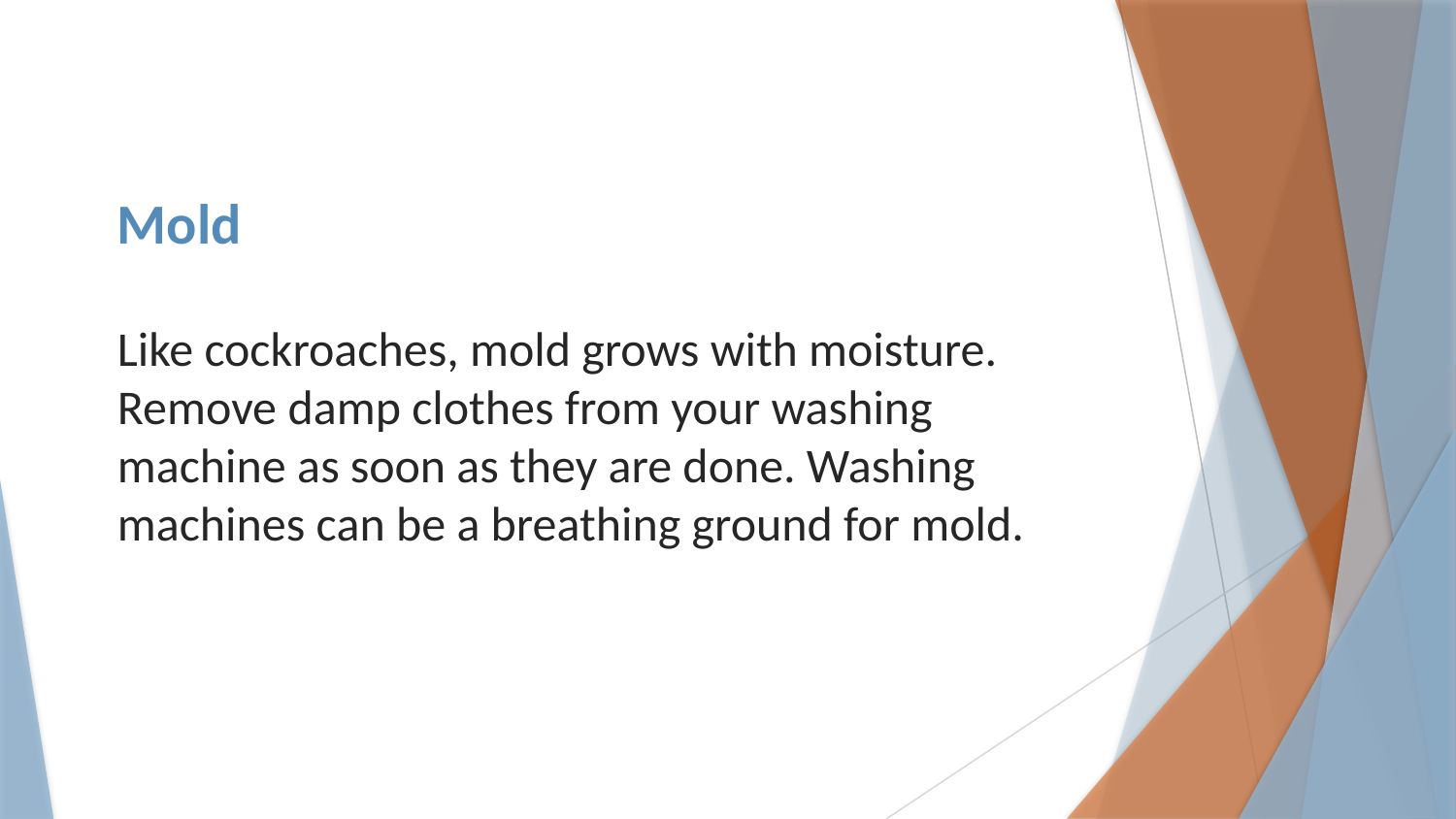

# Mold
Like cockroaches, mold grows with moisture. Remove damp clothes from your washing machine as soon as they are done. Washing machines can be a breathing ground for mold.